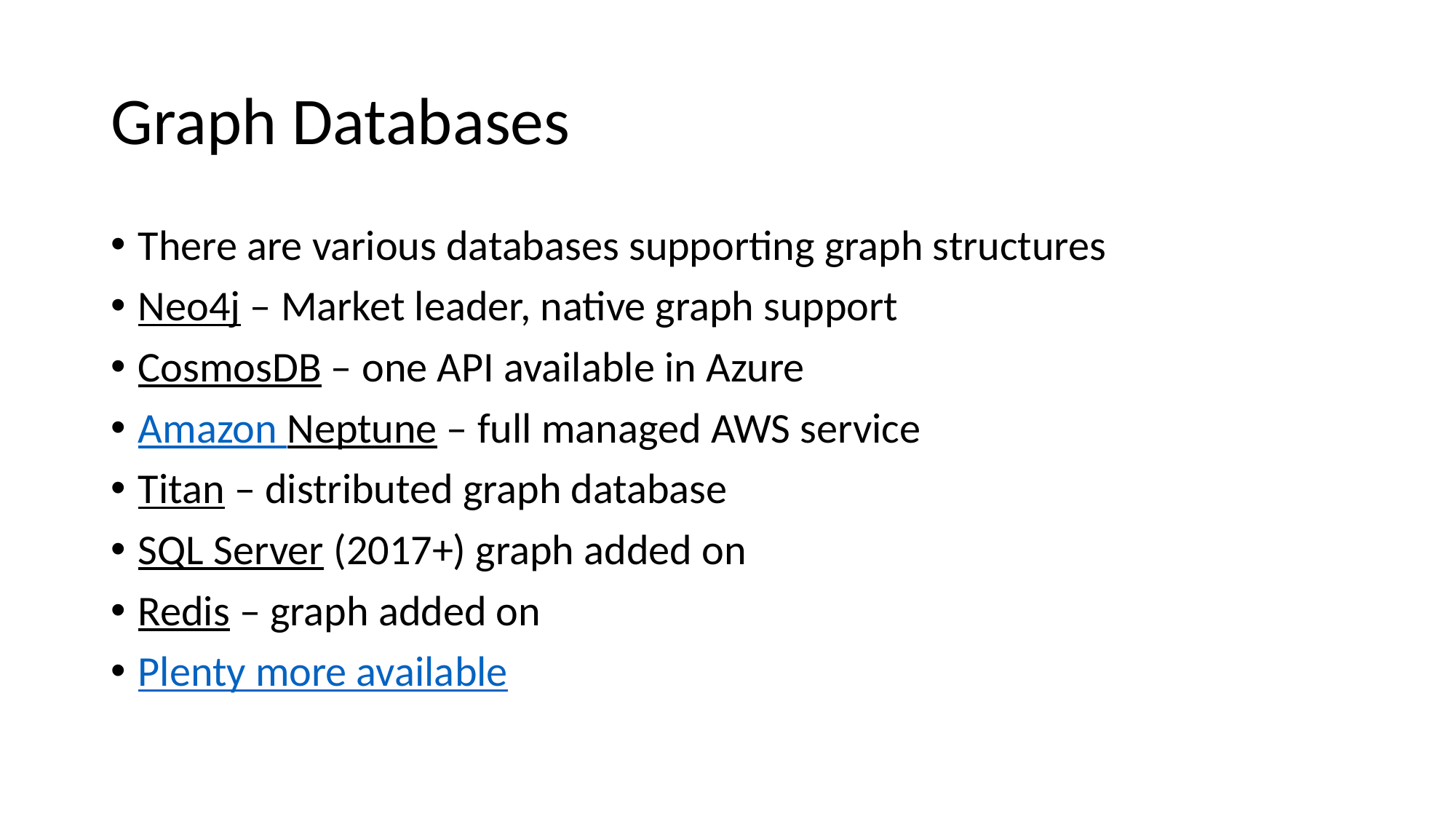

# Graph Databases
There are various databases supporting graph structures
Neo4j – Market leader, native graph support
CosmosDB – one API available in Azure
Amazon Neptune – full managed AWS service
Titan – distributed graph database
SQL Server (2017+) graph added on
Redis – graph added on
Plenty more available